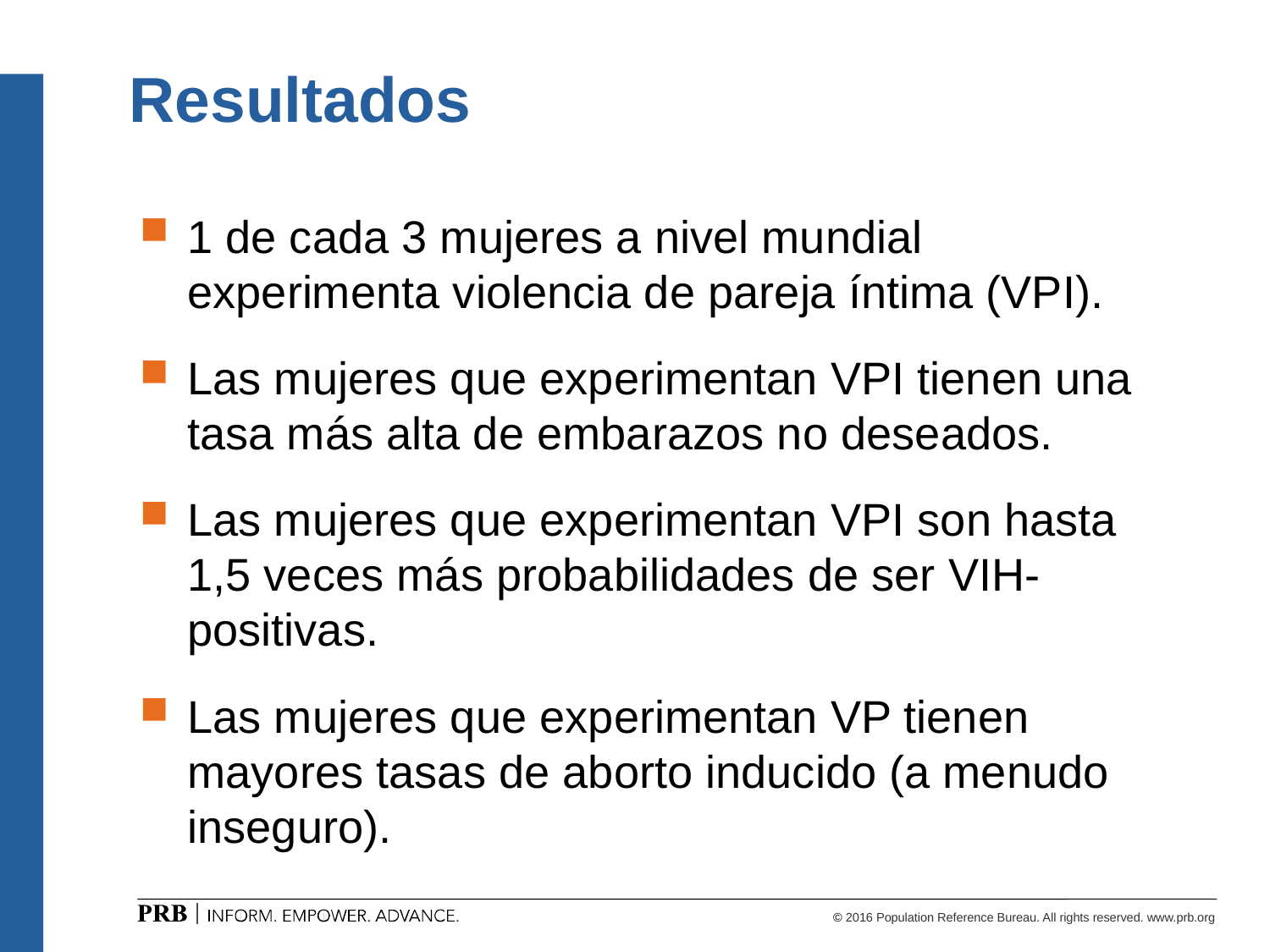

# Resultados
1 de cada 3 mujeres a nivel mundial experimenta violencia de pareja íntima (VPI).
Las mujeres que experimentan VPI tienen una tasa más alta de embarazos no deseados.
Las mujeres que experimentan VPI son hasta 1,5 veces más probabilidades de ser VIH-positivas.
Las mujeres que experimentan VP tienen mayores tasas de aborto inducido (a menudo inseguro).